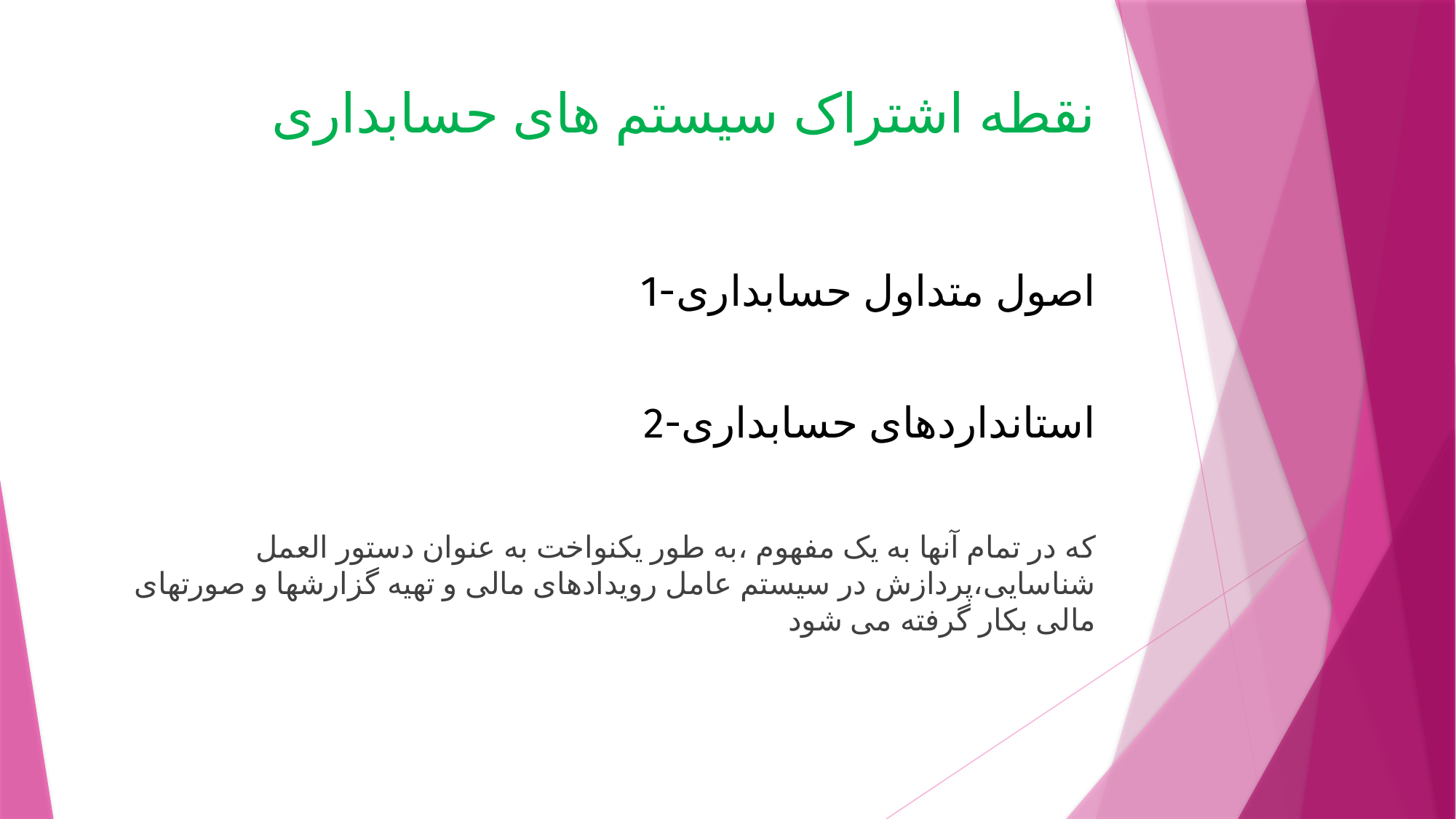

# نقطه اشتراک سیستم های حسابداری
1-اصول متداول حسابداری

2-استانداردهای حسابداری

که در تمام آنها به یک مفهوم ،به طور یکنواخت به عنوان دستور العمل شناسایی،پردازش در سیستم عامل رویدادهای مالی و تهیه گزارشها و صورتهای مالی بکار گرفته می شود